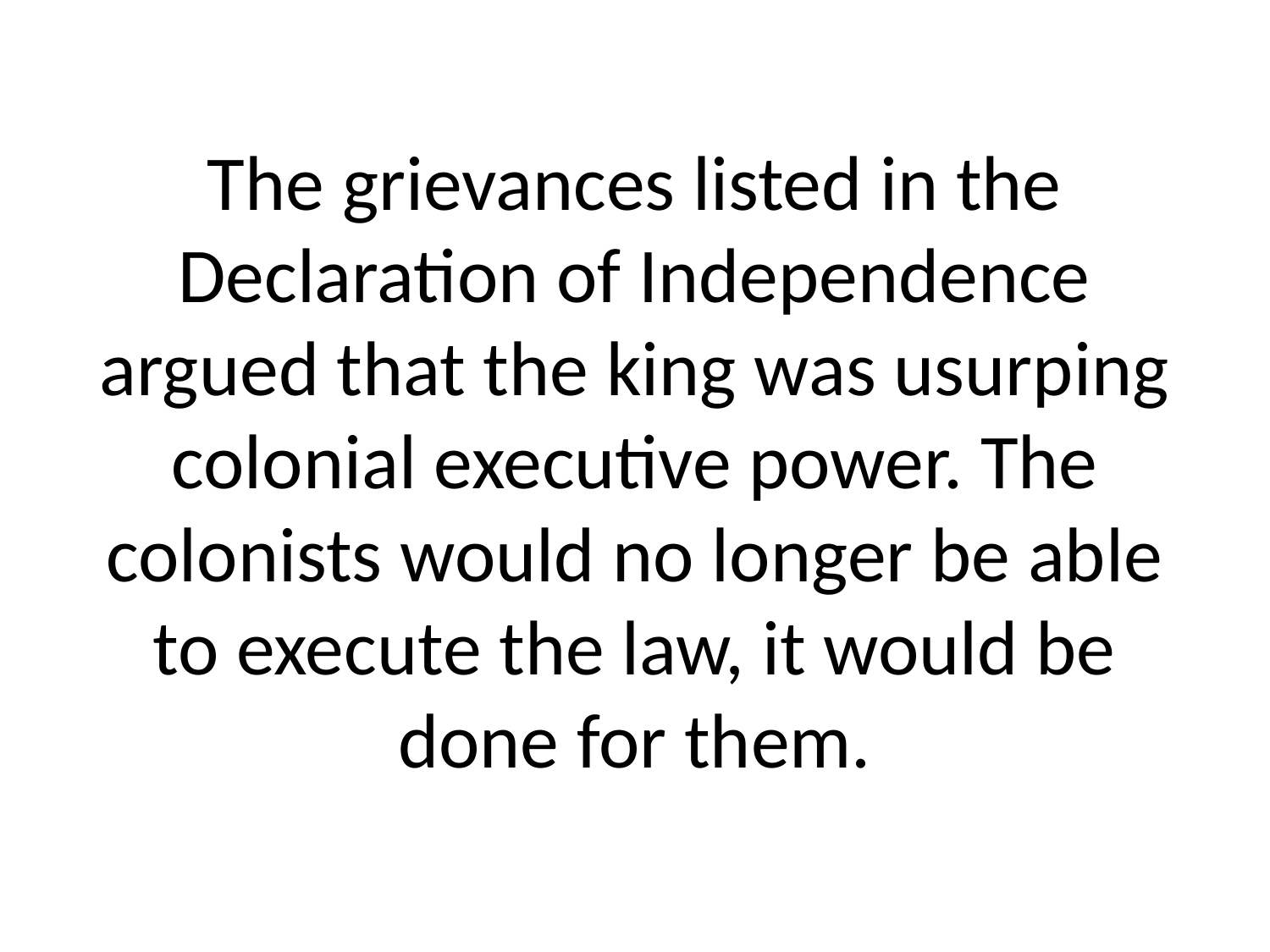

# The grievances listed in the Declaration of Independence argued that the king was usurping colonial executive power. The colonists would no longer be able to execute the law, it would be done for them.